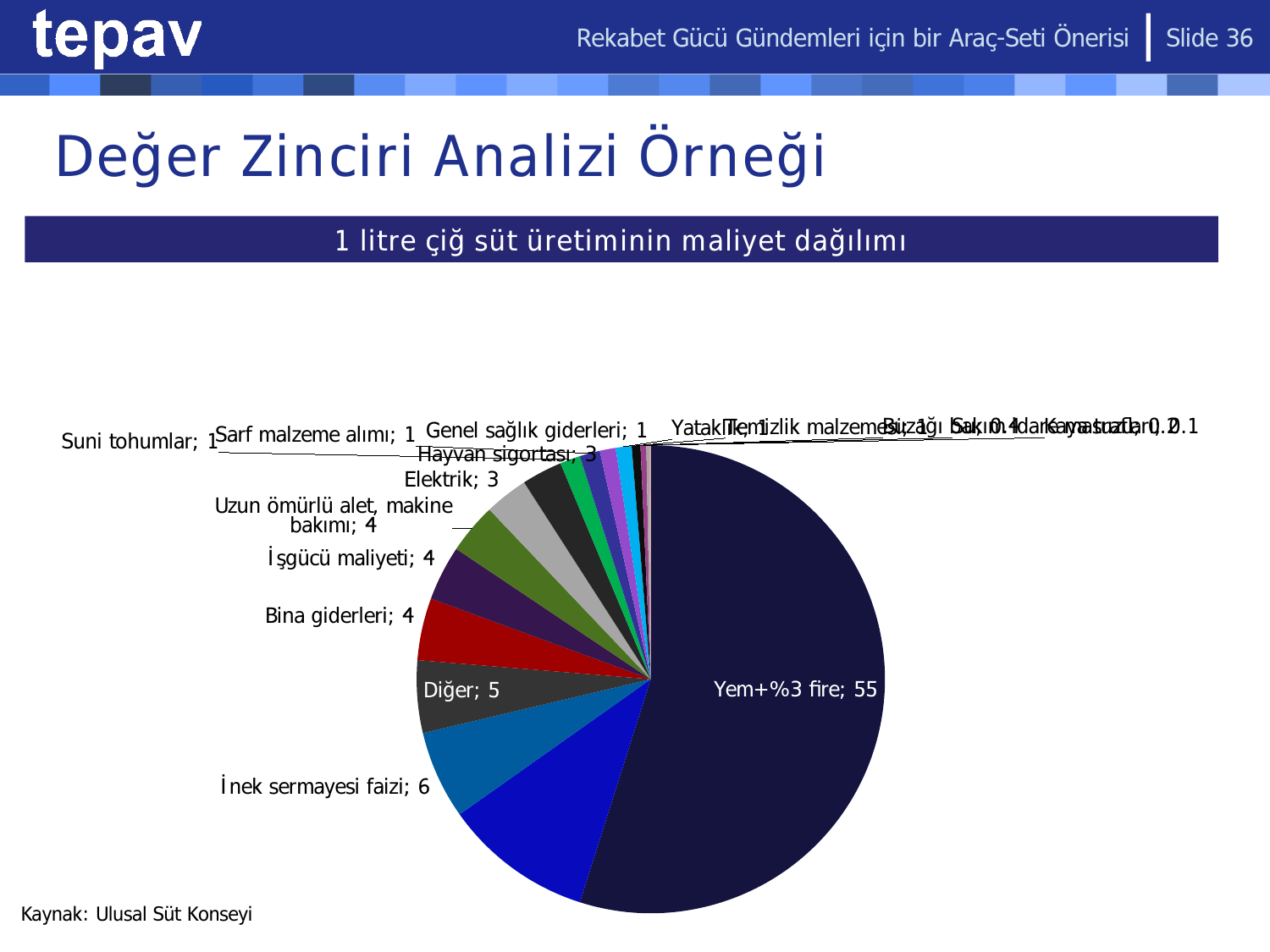

Rekabet Gücü Gündemleri için bir Araç-Seti Önerisi
Slide 36
# Değer Zinciri Analizi Örneği

1 litre çiğ süt üretiminin maliyet dağılımı

### Chart

| Category |  |
|---|---|
| Yem+%3 fire | 54.9 |
| İnek amortismanı | 10.3 |
| İnek sermayesi faizi | 6.1 |
| Diğer | 5.0 |
| Bina giderleri | 4.3 |
| İşgücü maliyeti | 3.8 |
| Uzun ömürlü alet, makine bakımı | 3.5 |
| Elektrik | 3.0 |
| Hayvan sigortası | 2.8 |
| Suni tohumlar | 1.4 |
| Sarf malzeme alımı | 1.4 |
| Genel sağlık giderleri | 1.1 |
| Yataklık | 1.1 |
| Temizlik malzemesi | 0.6000000000000006 |
| Su | 0.4 |
| Kaya tuzu | 0.2 |
| Buzağı bakım idare masrafları | 0.1 |
Kaynak: Ulusal Süt Konseyi